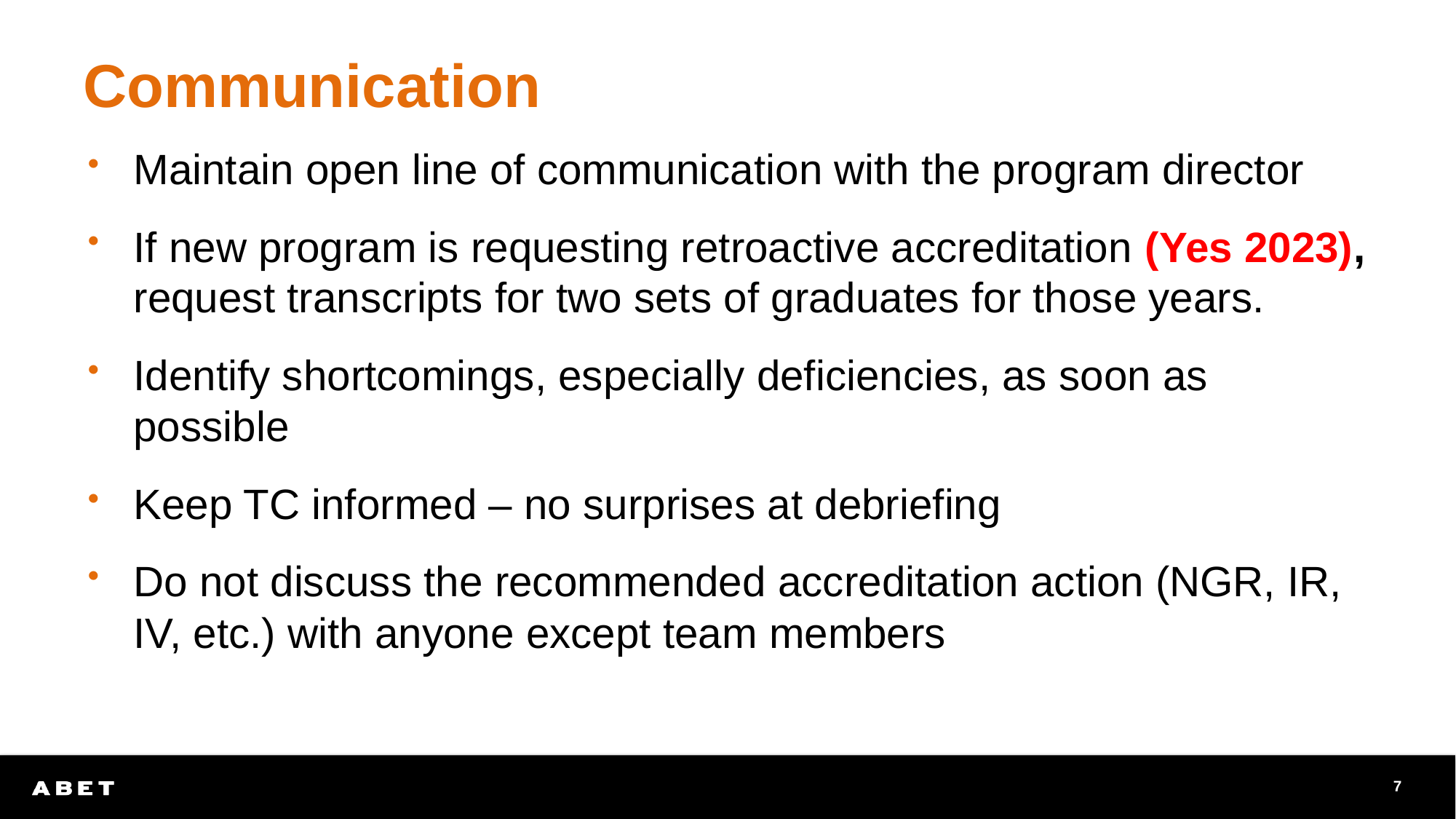

# Communication
Maintain open line of communication with the program director
If new program is requesting retroactive accreditation (Yes 2023), request transcripts for two sets of graduates for those years.
Identify shortcomings, especially deficiencies, as soon as possible
Keep TC informed – no surprises at debriefing
Do not discuss the recommended accreditation action (NGR, IR, IV, etc.) with anyone except team members